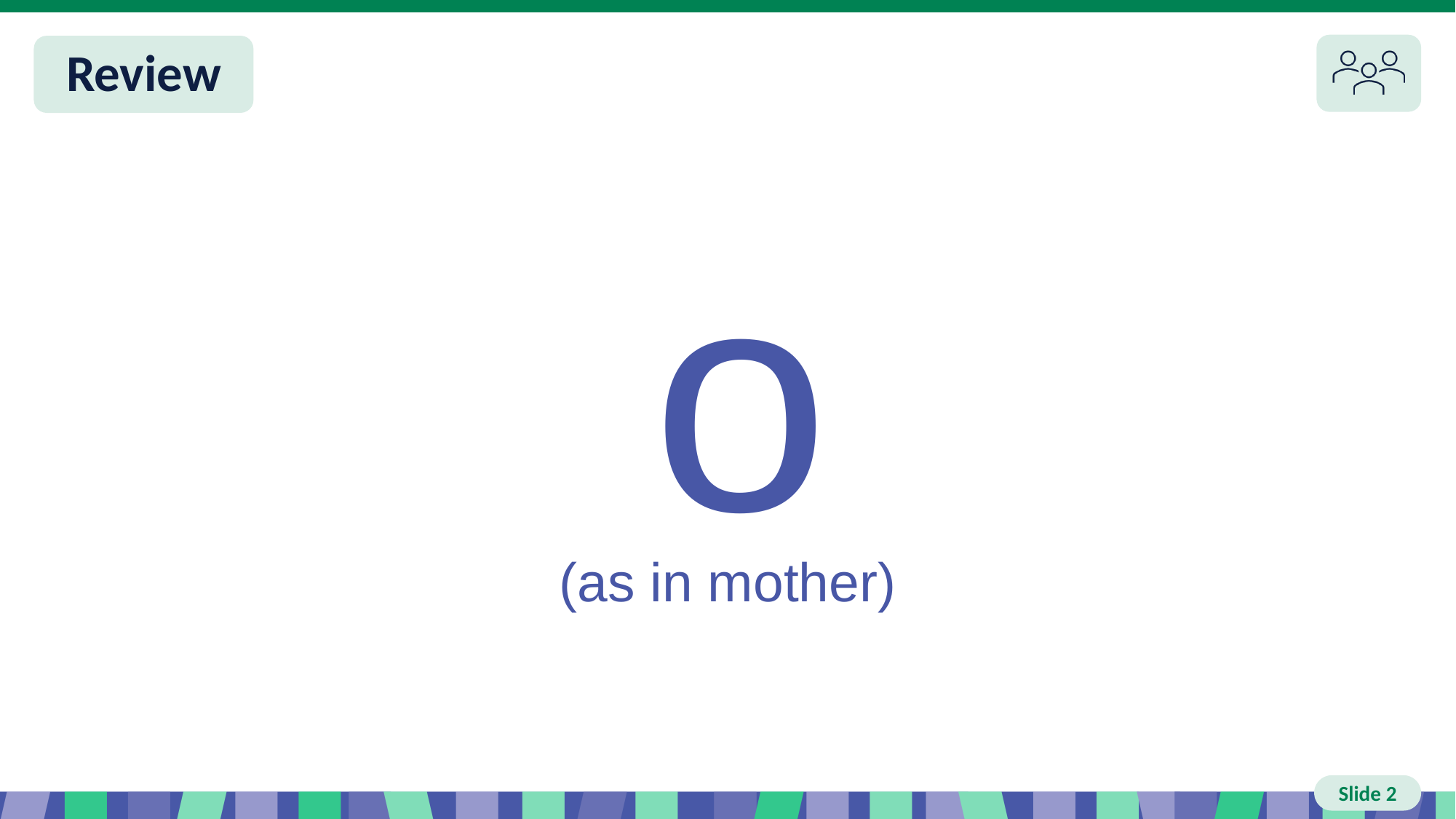

# Slide 2 Review You do
 o

(as in mother)